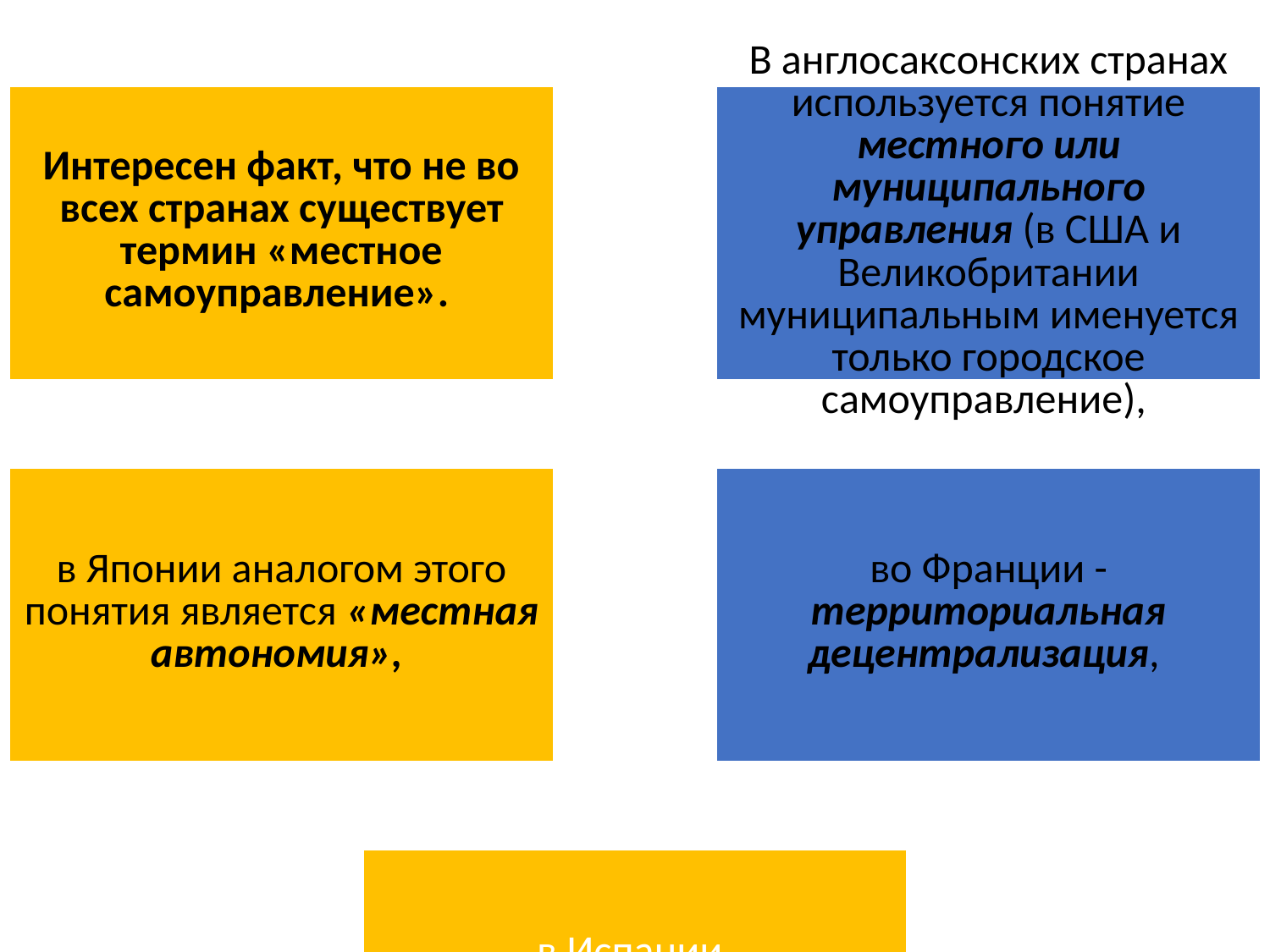

Интересен факт, что не во всех странах существует термин «местное самоуправление».
В англосаксонских странах используется понятие местного или муниципального управления (в США и Великобритании муниципальным именуется только городское самоуправление),
в Японии аналогом этого понятия является «местная автономия»,
во Франции - территориальная децентрализация,